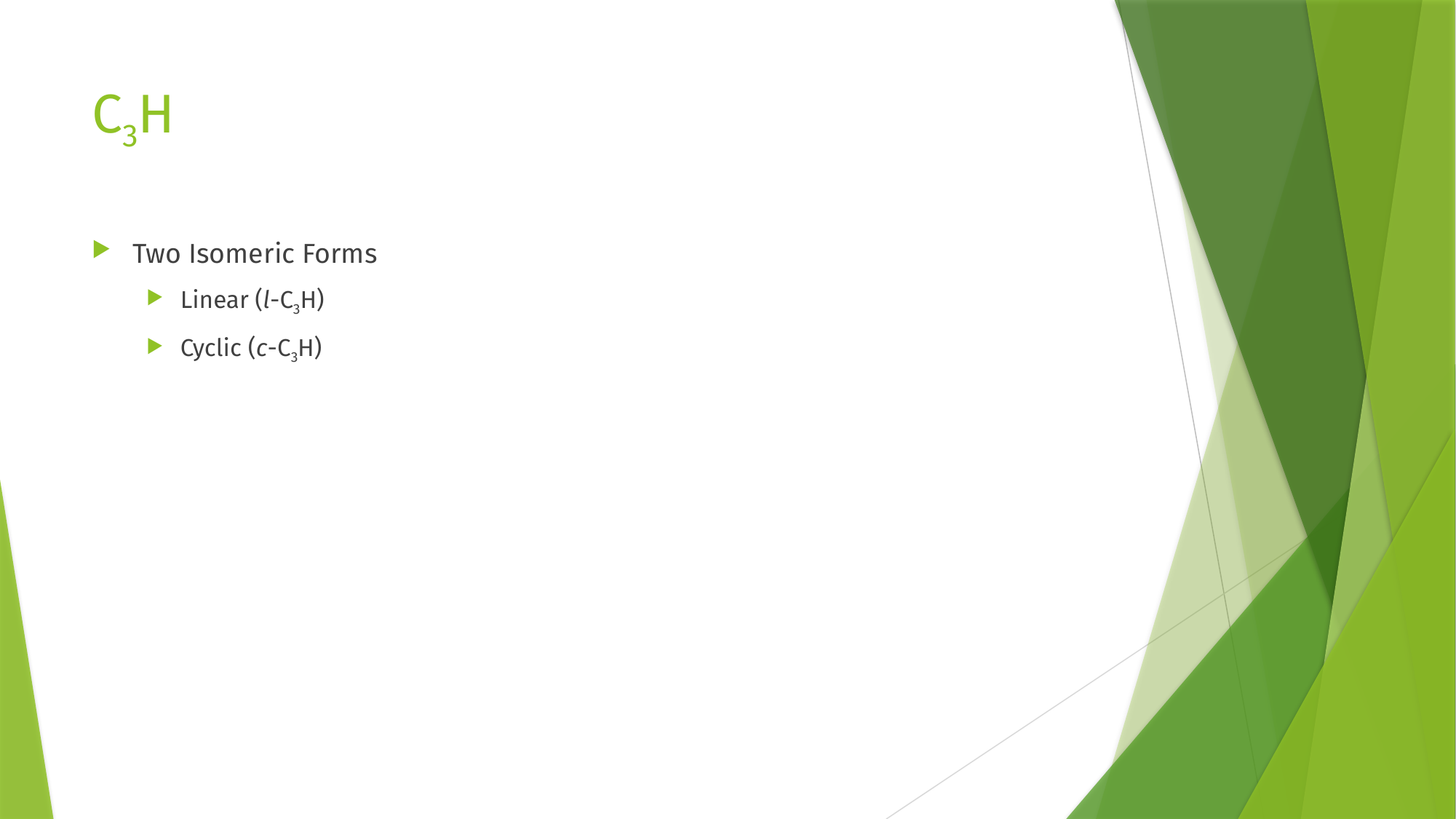

# C3H
Two Isomeric Forms
Linear (l-C3H)
Cyclic (c-C3H)